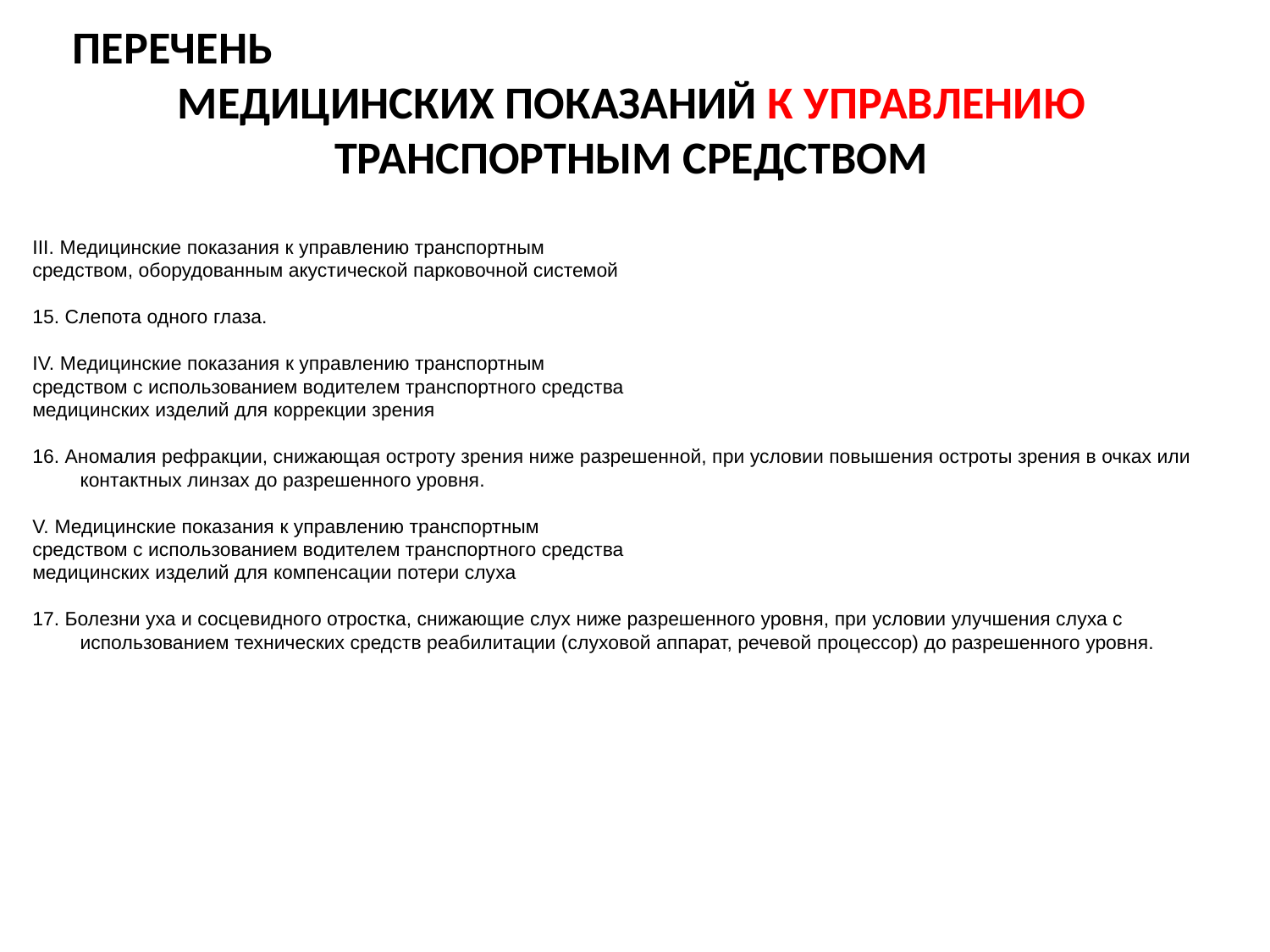

ПЕРЕЧЕНЬ
МЕДИЦИНСКИХ ПОКАЗАНИЙ К УПРАВЛЕНИЮ ТРАНСПОРТНЫМ СРЕДСТВОМ

III. Медицинские показания к управлению транспортным
средством, оборудованным акустической парковочной системой

15. Слепота одного глаза.

IV. Медицинские показания к управлению транспортным
средством с использованием водителем транспортного средства
медицинских изделий для коррекции зрения

16. Аномалия рефракции, снижающая остроту зрения ниже разрешенной, при условии повышения остроты зрения в очках или контактных линзах до разрешенного уровня.

V. Медицинские показания к управлению транспортным
средством с использованием водителем транспортного средства
медицинских изделий для компенсации потери слуха

17. Болезни уха и сосцевидного отростка, снижающие слух ниже разрешенного уровня, при условии улучшения слуха с использованием технических средств реабилитации (слуховой аппарат, речевой процессор) до разрешенного уровня.